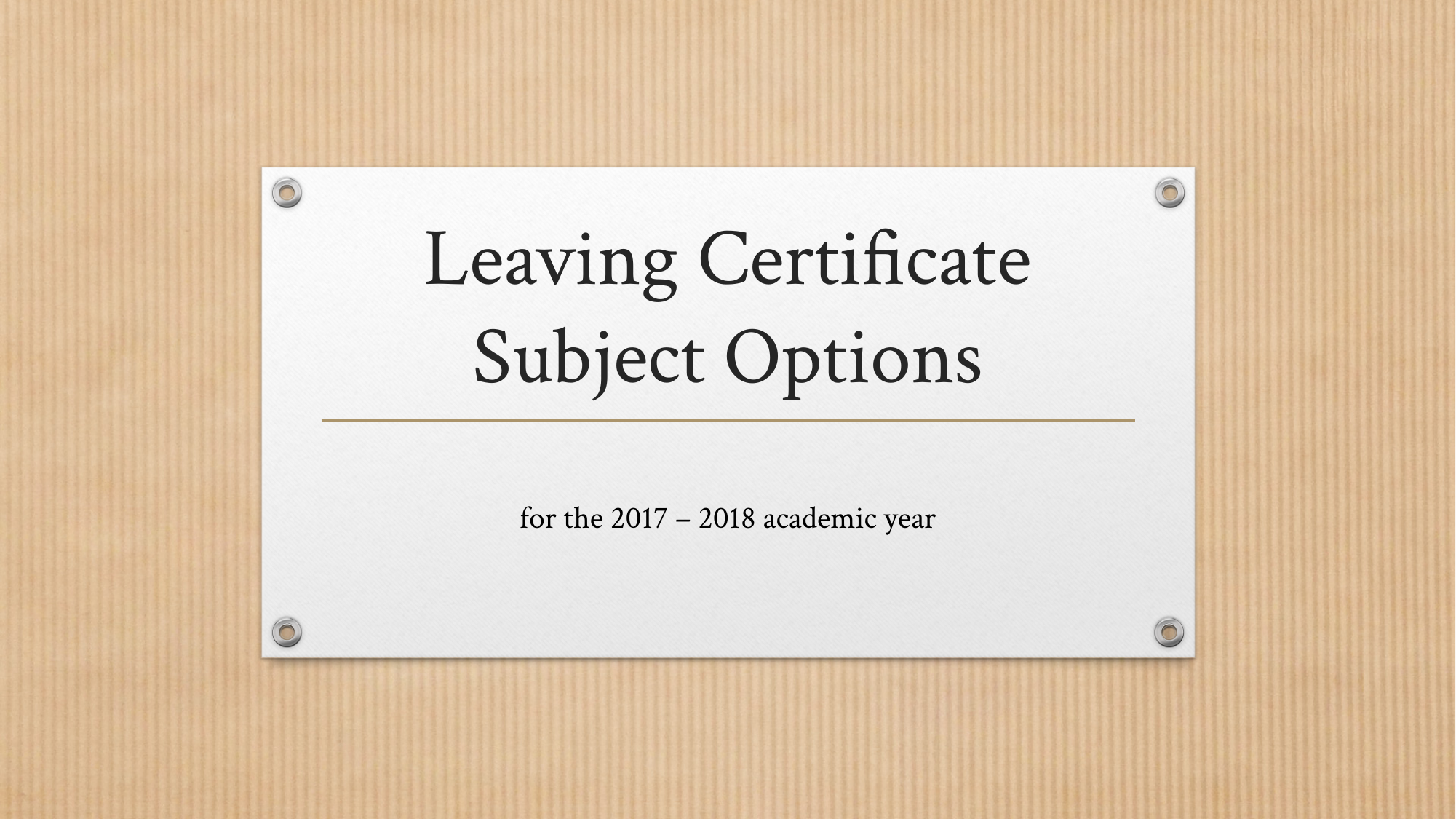

# Leaving Certificate Subject Options

for the 2017 – 2018 academic year